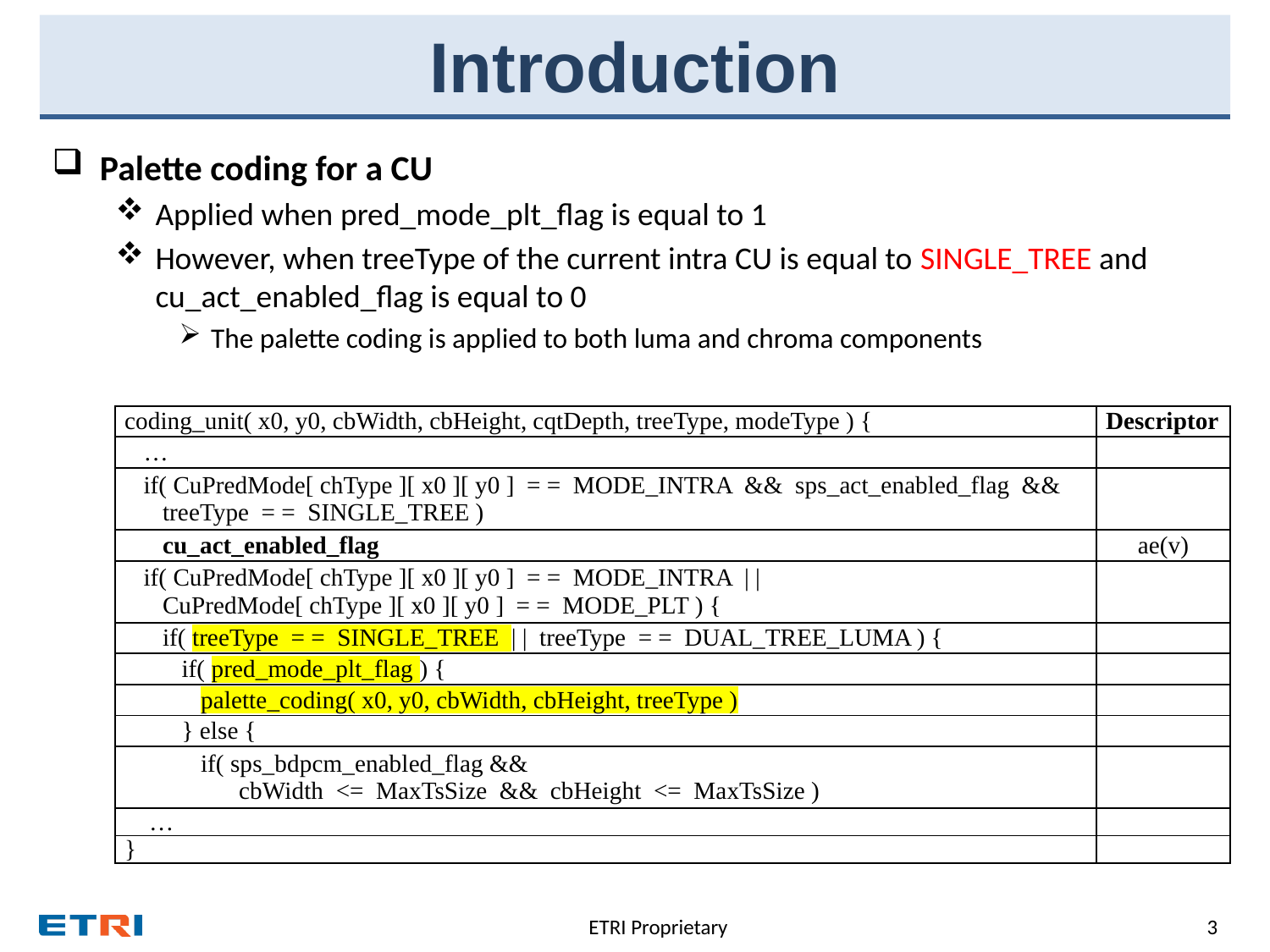

# Introduction
Palette coding for a CU
Applied when pred_mode_plt_flag is equal to 1
However, when treeType of the current intra CU is equal to SINGLE_TREE and cu_act_enabled_flag is equal to 0
The palette coding is applied to both luma and chroma components
| coding\_unit( x0, y0, cbWidth, cbHeight, cqtDepth, treeType, modeType ) { | Descriptor |
| --- | --- |
| … |  |
| if( CuPredMode[ chType ][ x0 ][ y0 ] = = MODE\_INTRA && sps\_act\_enabled\_flag && treeType = = SINGLE\_TREE ) |  |
| cu\_act\_enabled\_flag | ae(v) |
| if( CuPredMode[ chType ][ x0 ][ y0 ] = = MODE\_INTRA | | CuPredMode[ chType ][ x0 ][ y0 ] = = MODE\_PLT ) { |  |
| if( treeType = = SINGLE\_TREE | | treeType = = DUAL\_TREE\_LUMA ) { |  |
| if( pred\_mode\_plt\_flag ) { |  |
| palette\_coding( x0, y0, cbWidth, cbHeight, treeType ) |  |
| } else { |  |
| if( sps\_bdpcm\_enabled\_flag && cbWidth <= MaxTsSize && cbHeight <= MaxTsSize ) |  |
| … |  |
| } |  |
ETRI Proprietary
3